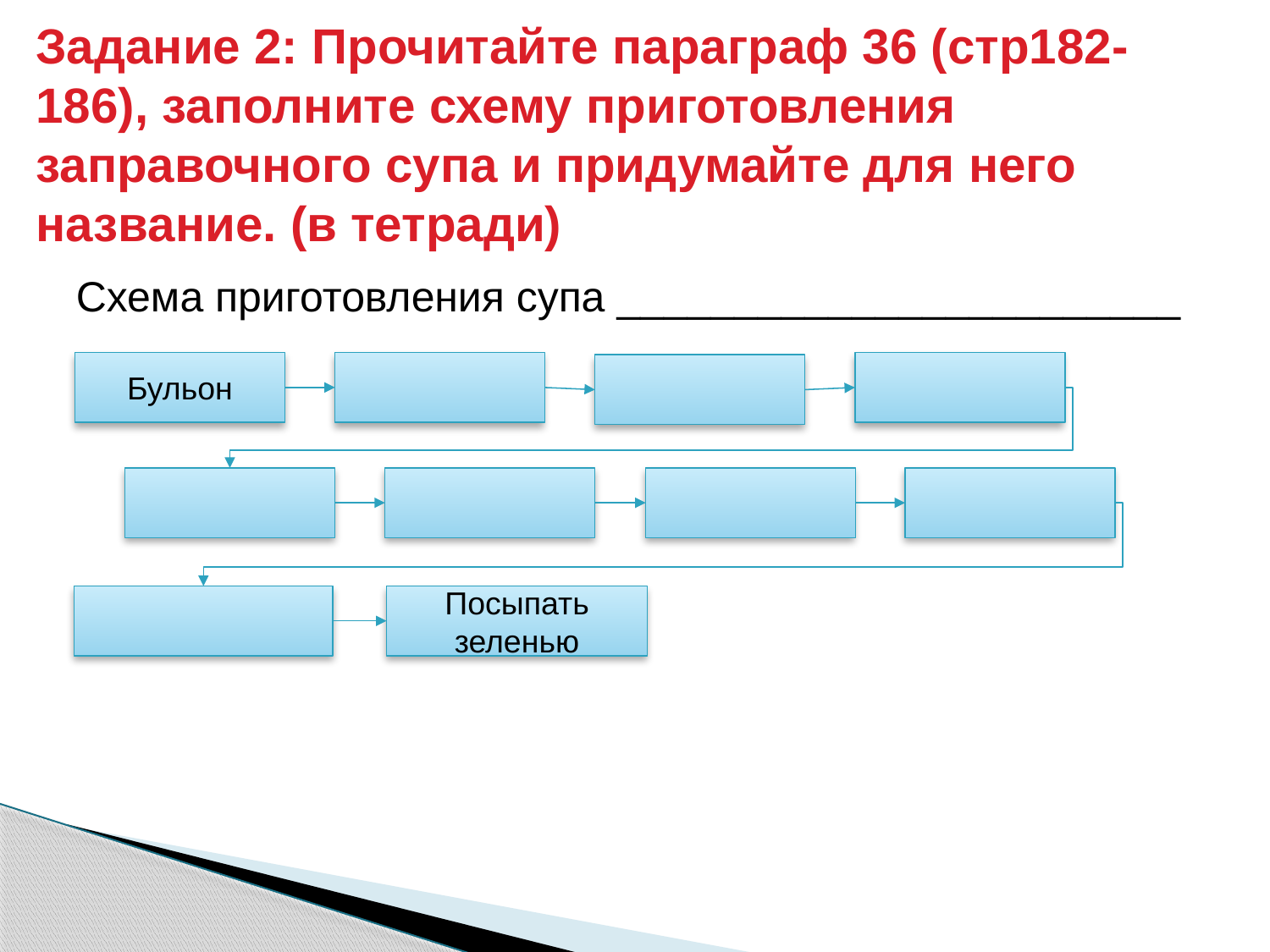

# Задание 2: Прочитайте параграф 36 (стр182-186), заполните схему приготовления заправочного супа и придумайте для него название. (в тетради)

Схема приготовления супа ________________________

Бульон

Посыпать зеленью